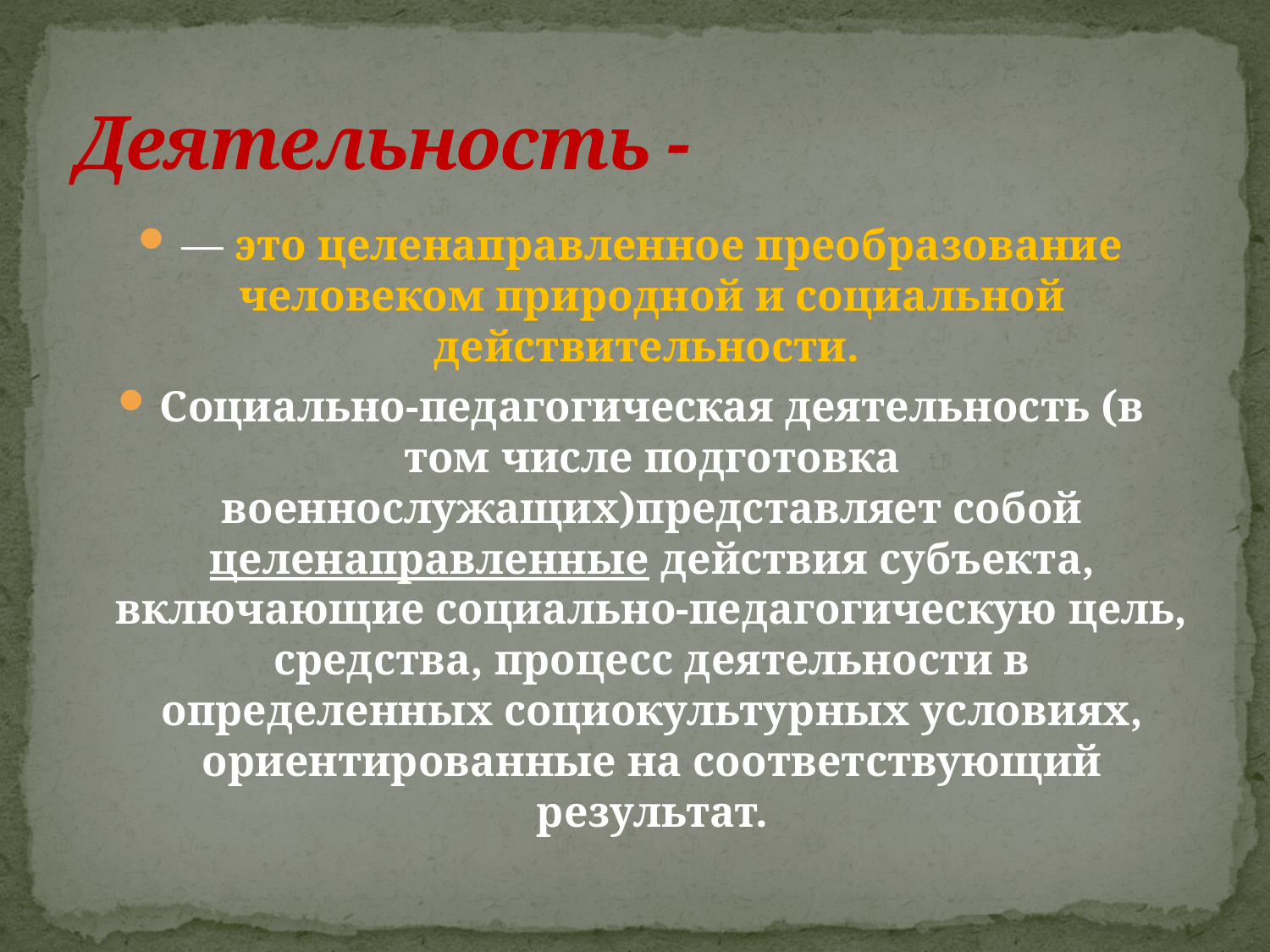

# Деятельность -
— это целенаправленное преобразование человеком природной и социальной действительности.
Социально-педагогическая деятельность (в том числе подготовка военнослужащих)представляет собой целенаправленные действия субъекта, включающие социально-педагогическую цель, средства, процесс деятельности в определенных социокультурных условиях, ориентированные на соответствующий результат.